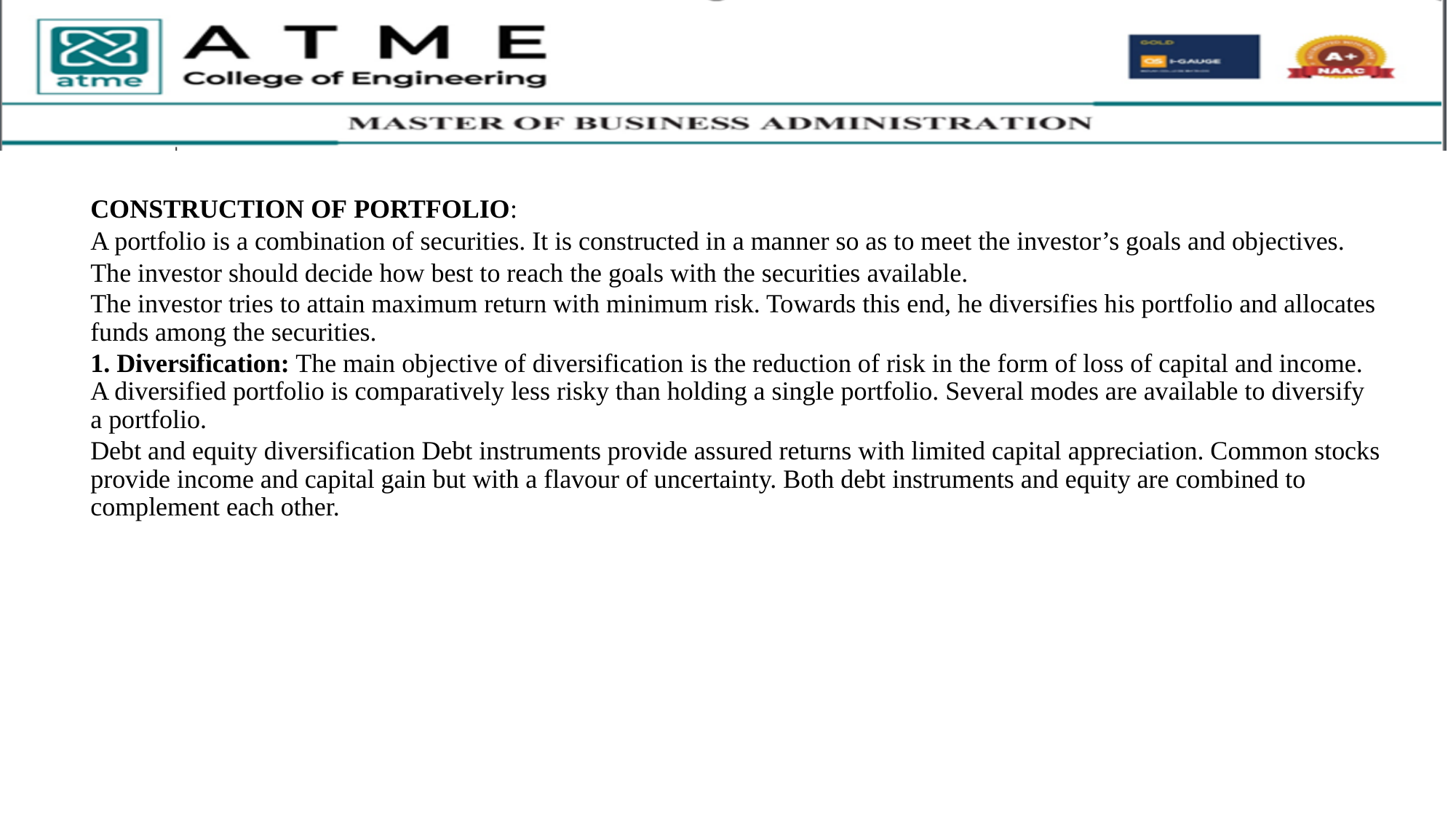

CONSTRUCTION OF PORTFOLIO:
A portfolio is a combination of securities. It is constructed in a manner so as to meet the investor’s goals and objectives.
The investor should decide how best to reach the goals with the securities available.
The investor tries to attain maximum return with minimum risk. Towards this end, he diversifies his portfolio and allocates funds among the securities.
1. Diversification: The main objective of diversification is the reduction of risk in the form of loss of capital and income. A diversified portfolio is comparatively less risky than holding a single portfolio. Several modes are available to diversify a portfolio.
Debt and equity diversification Debt instruments provide assured returns with limited capital appreciation. Common stocks provide income and capital gain but with a flavour of uncertainty. Both debt instruments and equity are combined to complement each other.